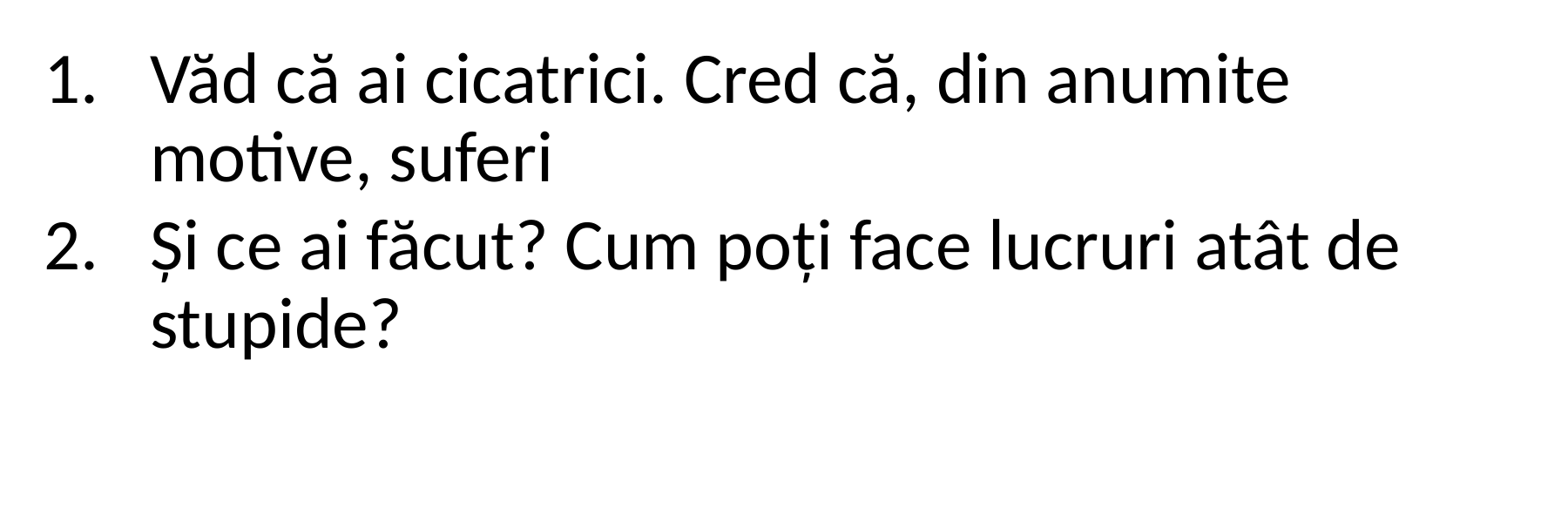

Văd că ai cicatrici. Cred că, din anumite motive, suferi
Și ce ai făcut? Cum poți face lucruri atât de stupide?